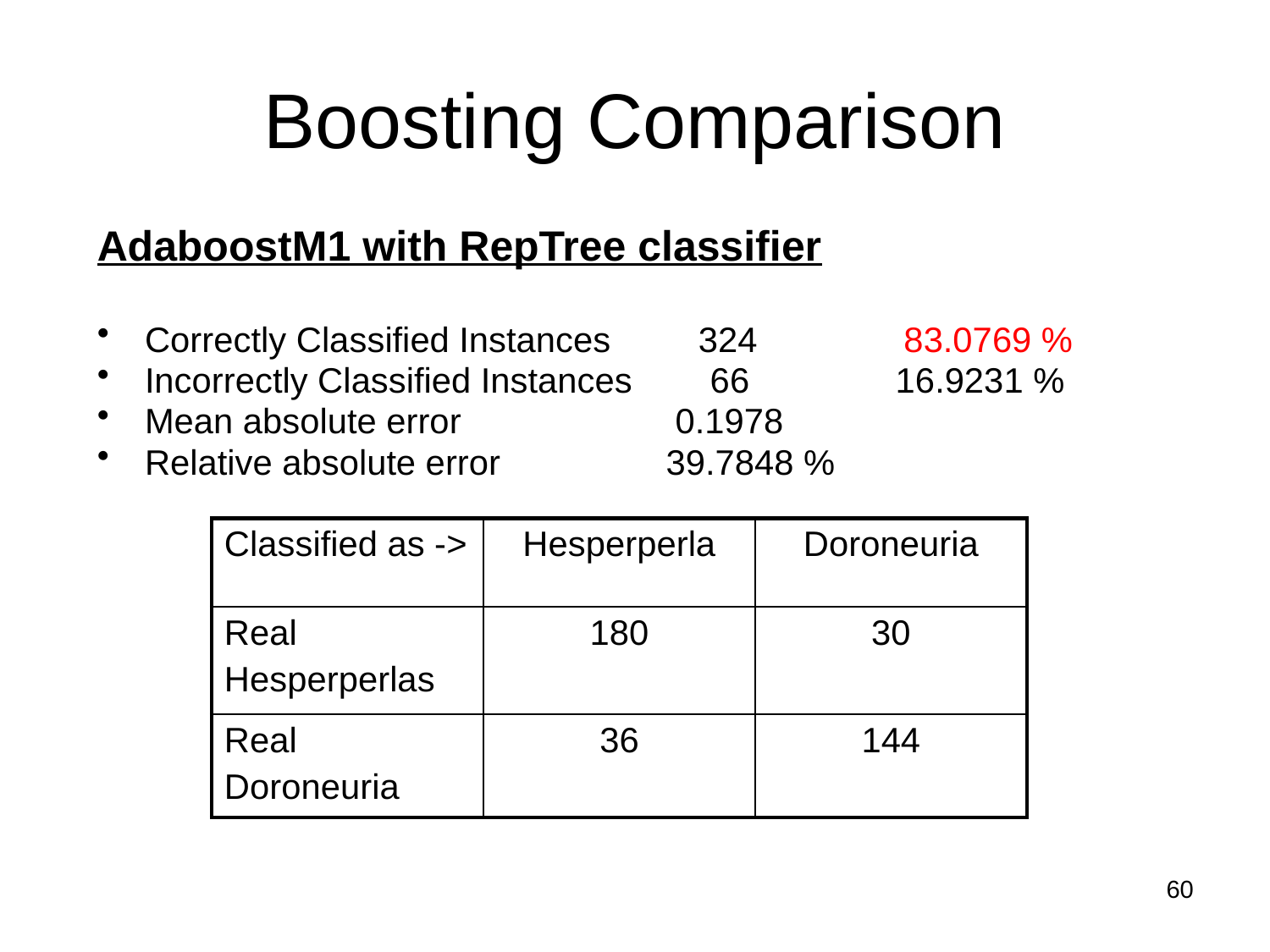

# Boosting Comparison
AdaboostM1 with RepTree classifier

Correctly Classified Instances         324               83.0769 %
Incorrectly Classified Instances        66               16.9231 %
Mean absolute error                      0.1978
Relative absolute error                 39.7848 %
| Classified as -> | Hesperperla | Doroneuria |
| --- | --- | --- |
| Real Hesperperlas | 180 | 30 |
| Real Doroneuria | 36 | 144 |
60